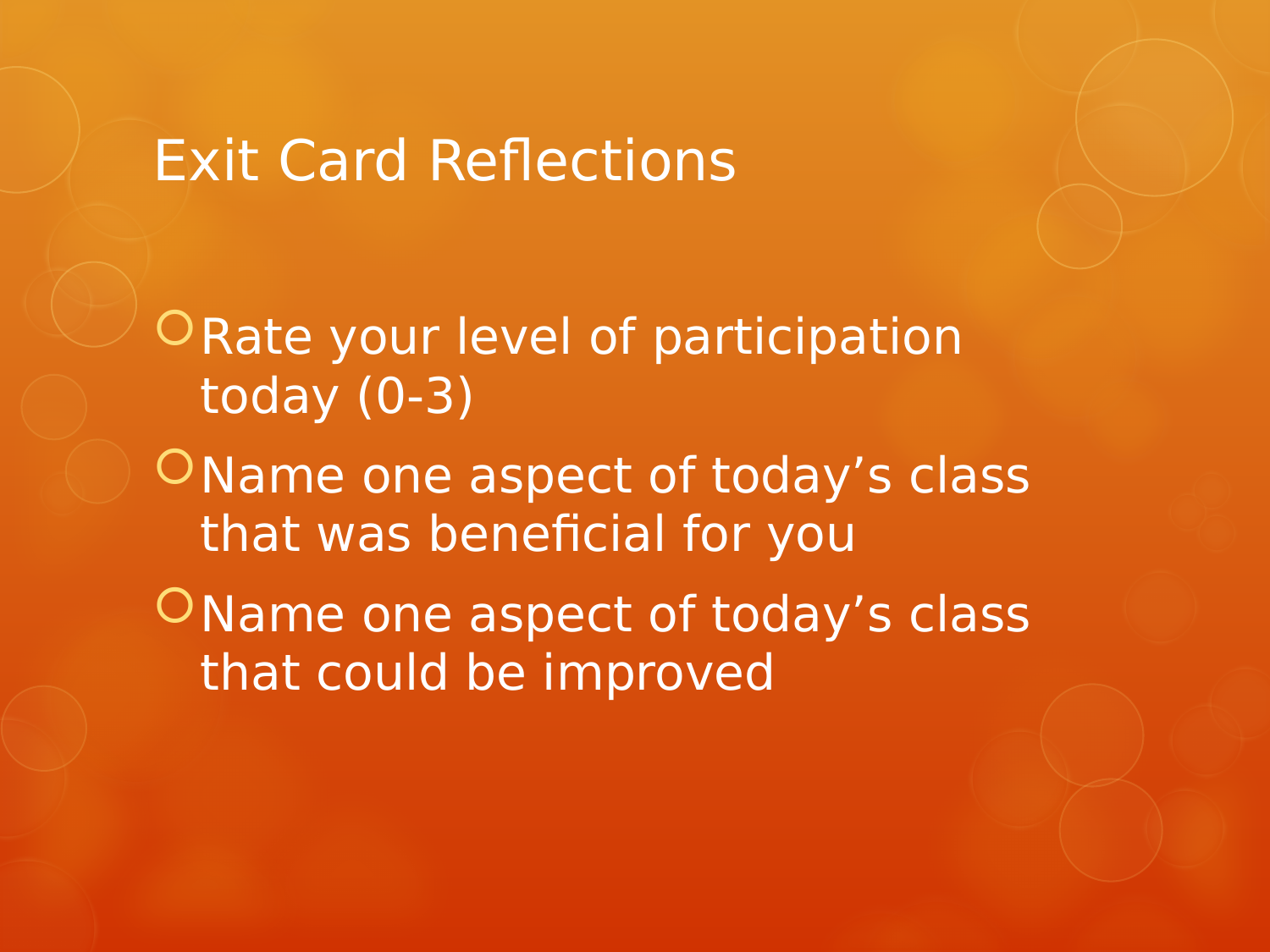

# Exit Card Reflections
Rate your level of participation today (0-3)
Name one aspect of today’s class that was beneficial for you
Name one aspect of today’s class that could be improved